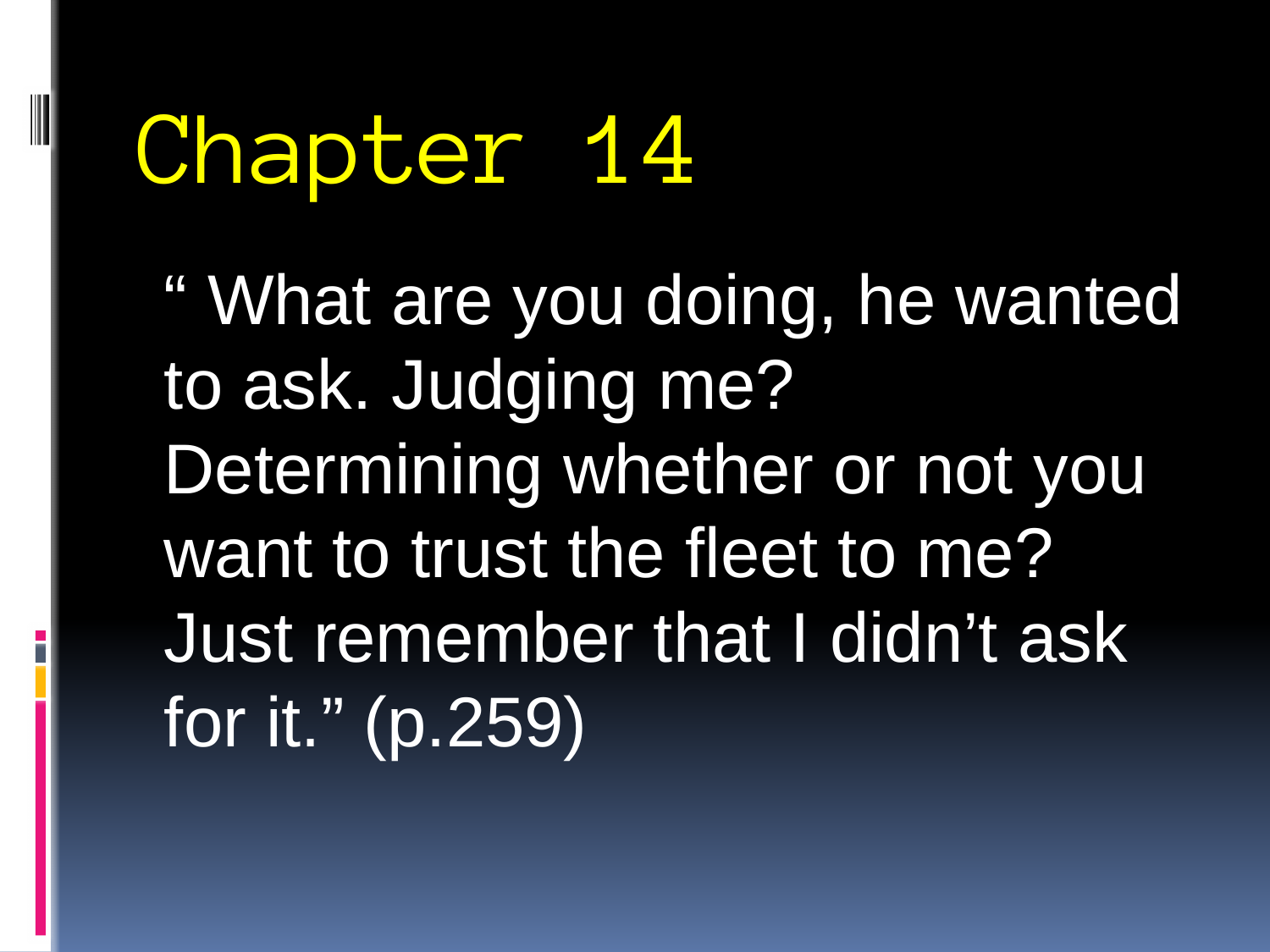

# Chapter 14
“ What are you doing, he wanted to ask. Judging me? Determining whether or not you want to trust the fleet to me? Just remember that I didn’t ask for it.” (p.259)